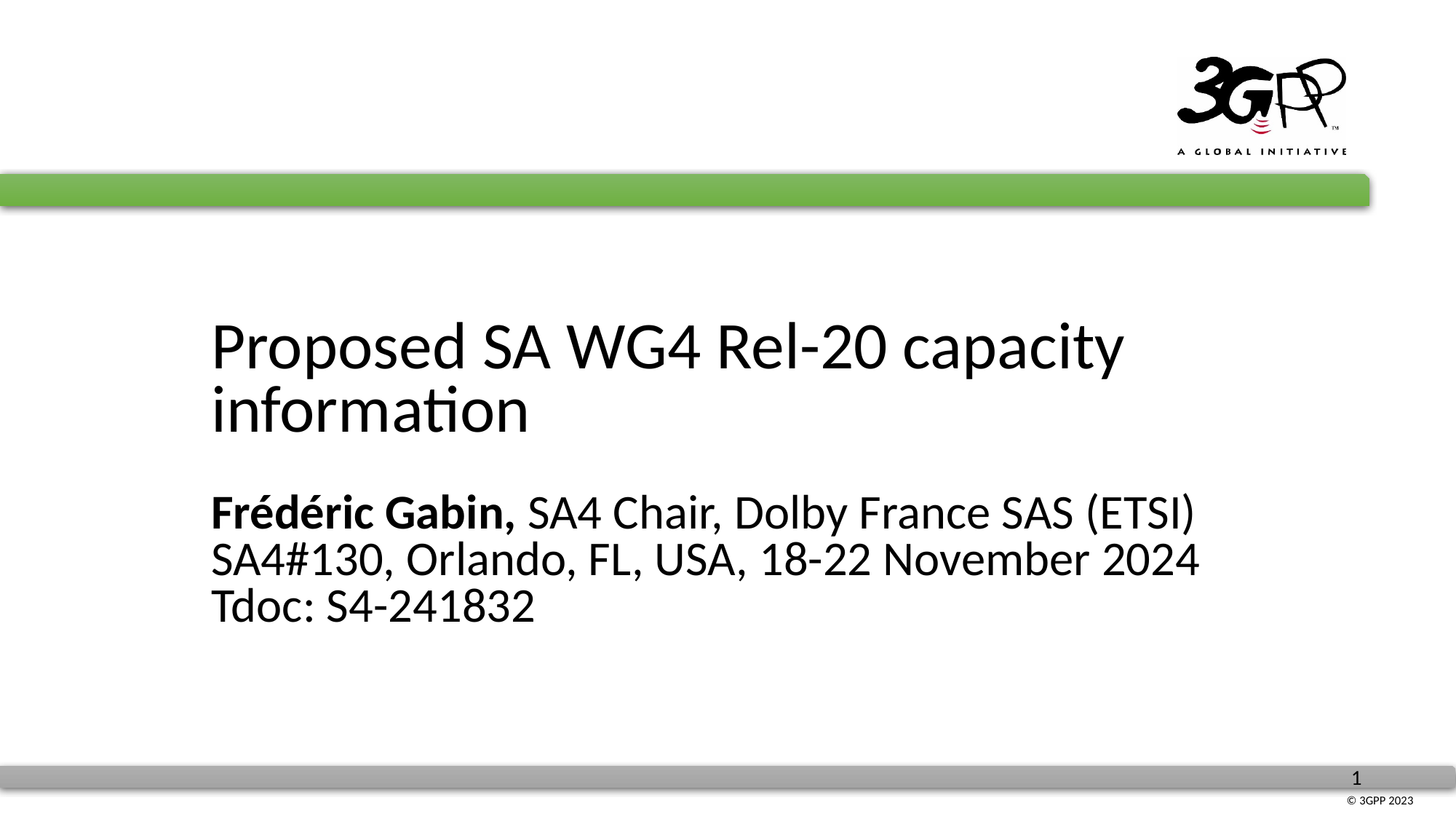

# Proposed SA WG4 Rel-20 capacity information Frédéric Gabin, SA4 Chair, Dolby France SAS (ETSI) SA4#130, Orlando, FL, USA, 18-22 November 2024 Tdoc: S4-241832